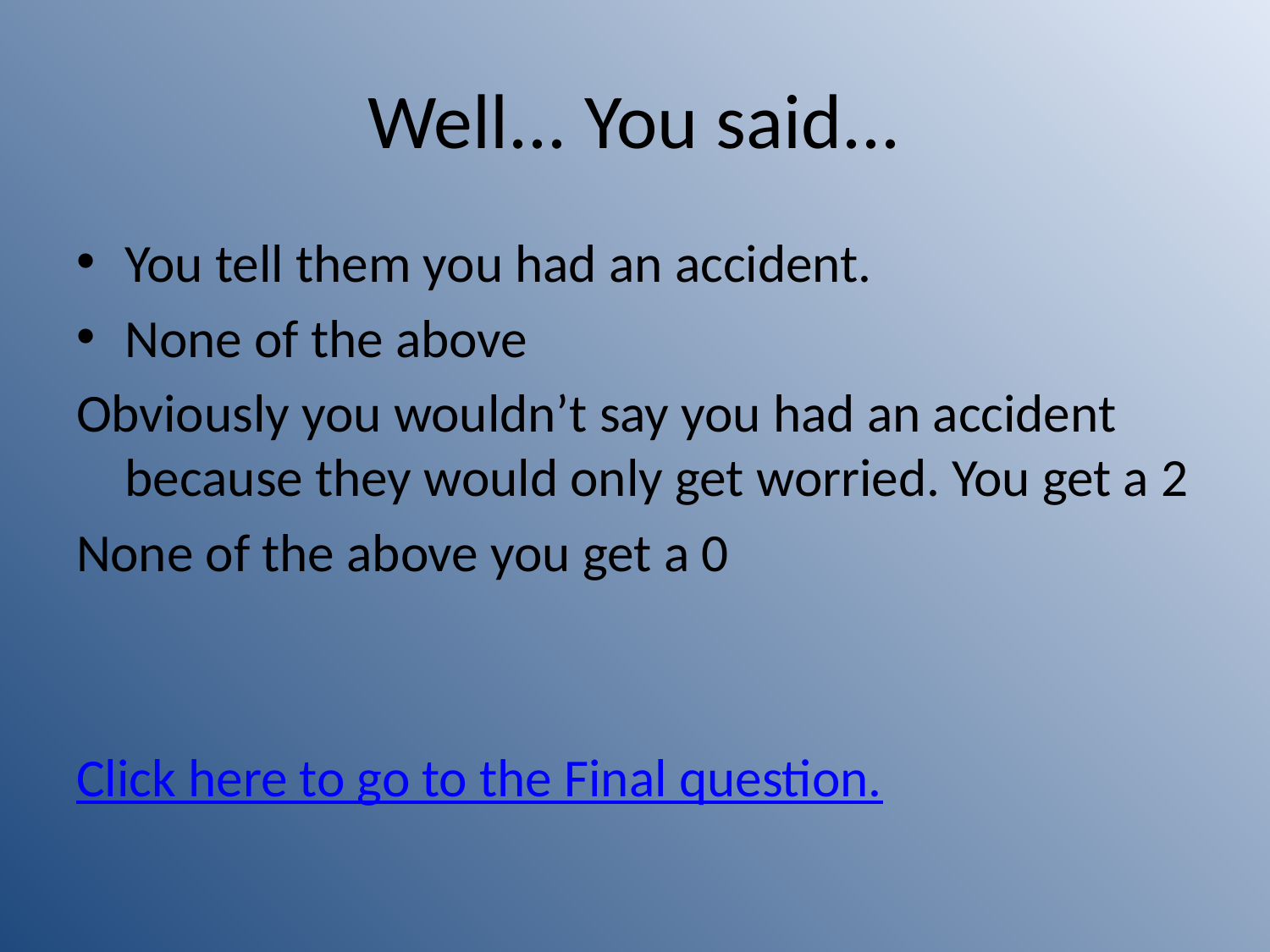

# Well... You said...
You tell them you had an accident.
None of the above
Obviously you wouldn’t say you had an accident because they would only get worried. You get a 2
None of the above you get a 0

Click here to go to the Final question.